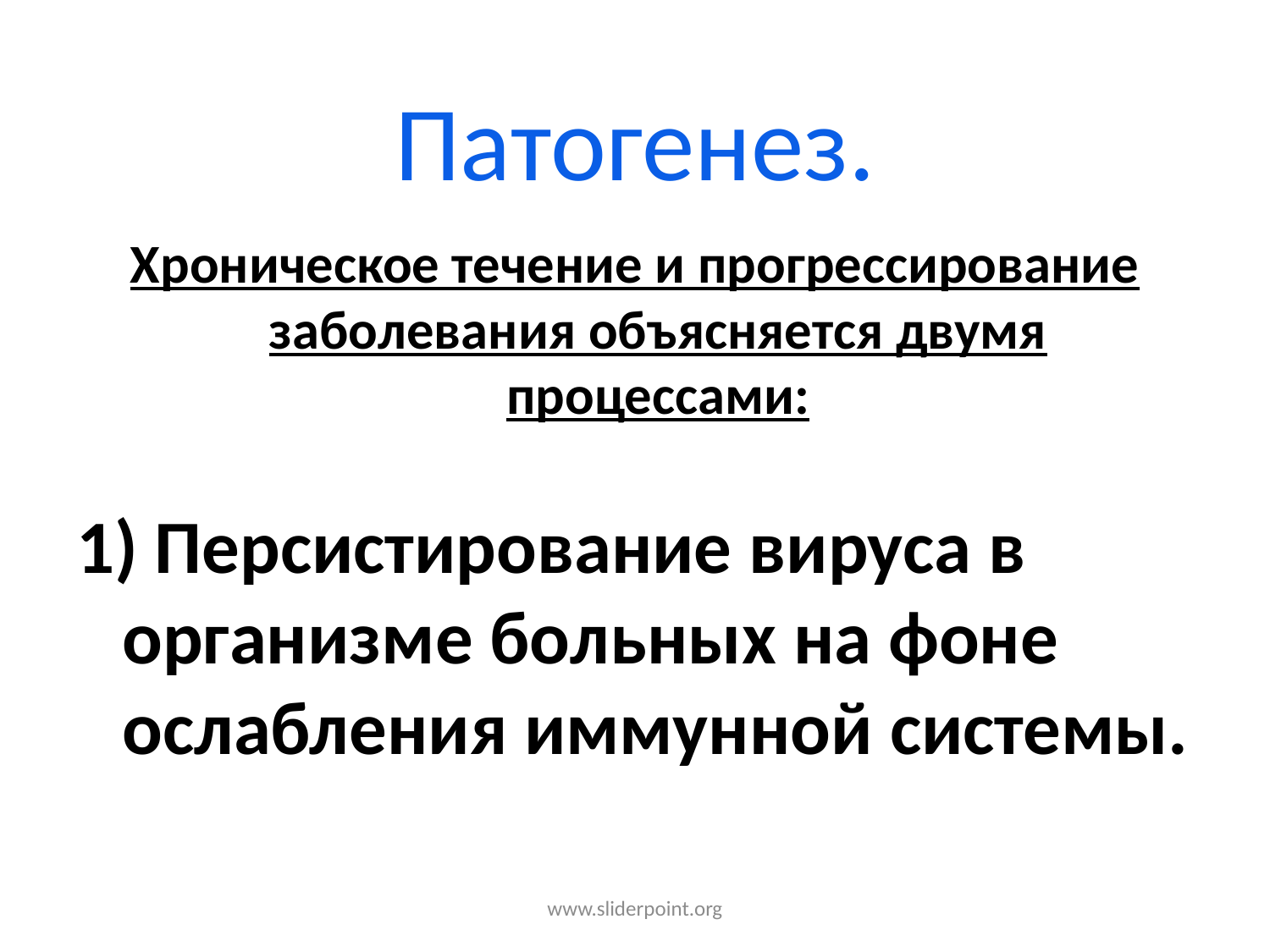

# Патогенез.
Хроническое течение и прогрессирование заболевания объясняется двумя процессами:

1) Персистирование вируса в организме больных на фоне ослабления иммунной системы.

www.sliderpoint.org